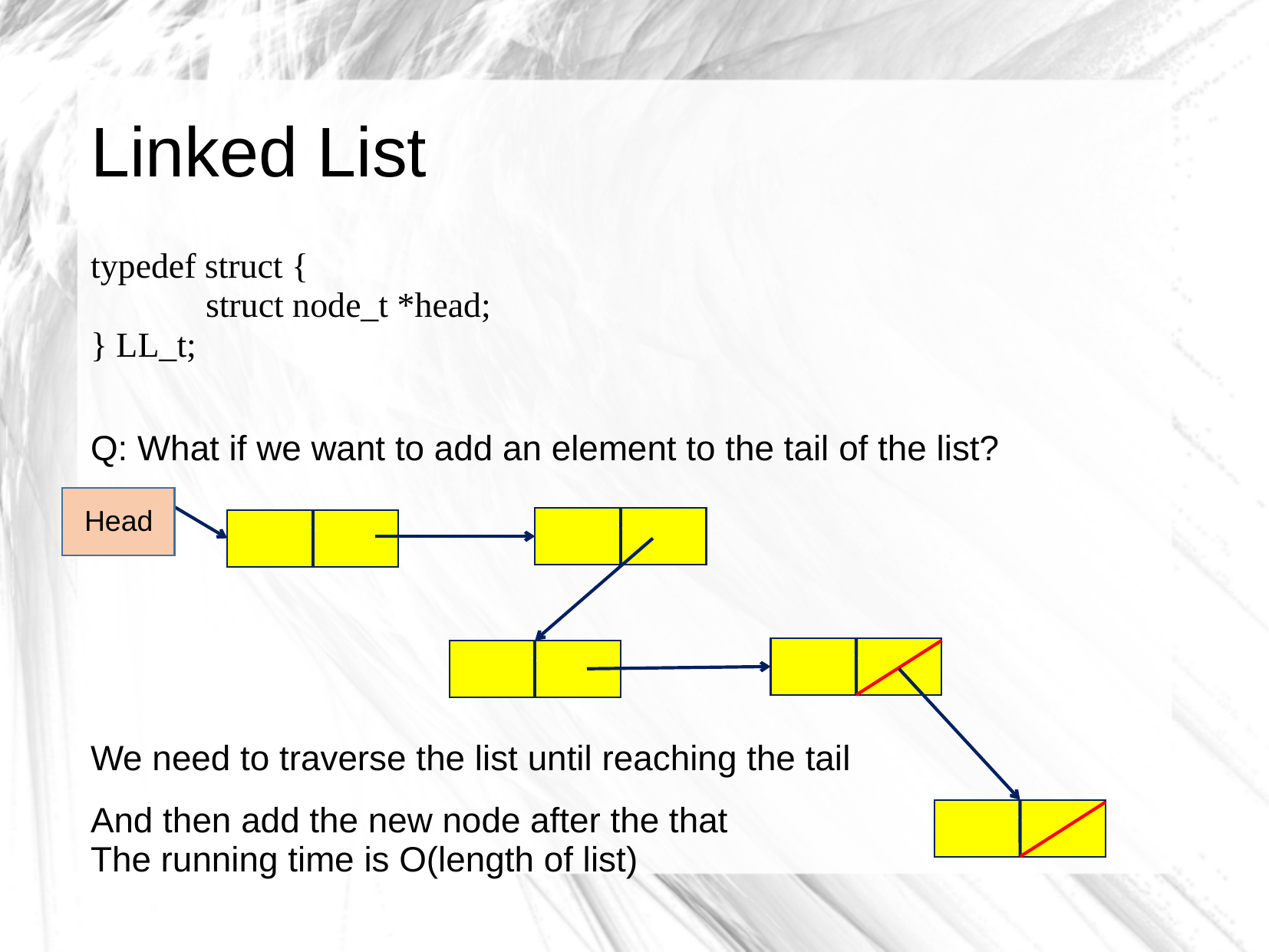

# Linked List
typedef struct {
	struct node_t *head;
} LL_t;
Q: What if we want to add an element to the tail of the list?

We need to traverse the list until reaching the tail
And then add the new node after the that
The running time is O(length of list)
Head
`
`
`
`
`